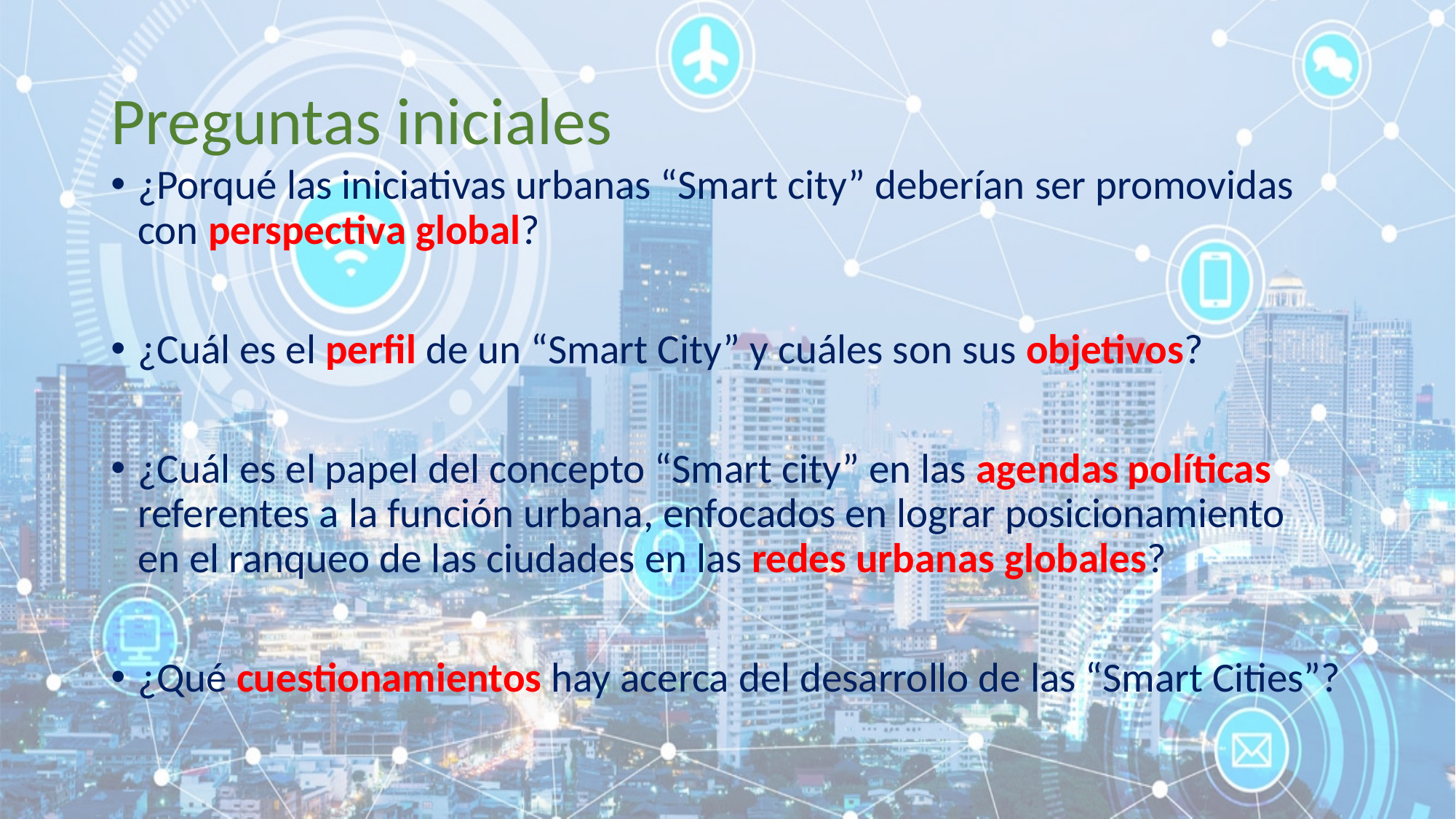

# Preguntas iniciales
¿Porqué las iniciativas urbanas “Smart city” deberían ser promovidas con perspectiva global?

¿Cuál es el perfil de un “Smart City” y cuáles son sus objetivos?

¿Cuál es el papel del concepto “Smart city” en las agendas políticas referentes a la función urbana, enfocados en lograr posicionamiento  en el ranqueo de las ciudades en las redes urbanas globales?

¿Qué cuestionamientos hay acerca del desarrollo de las “Smart Cities”?